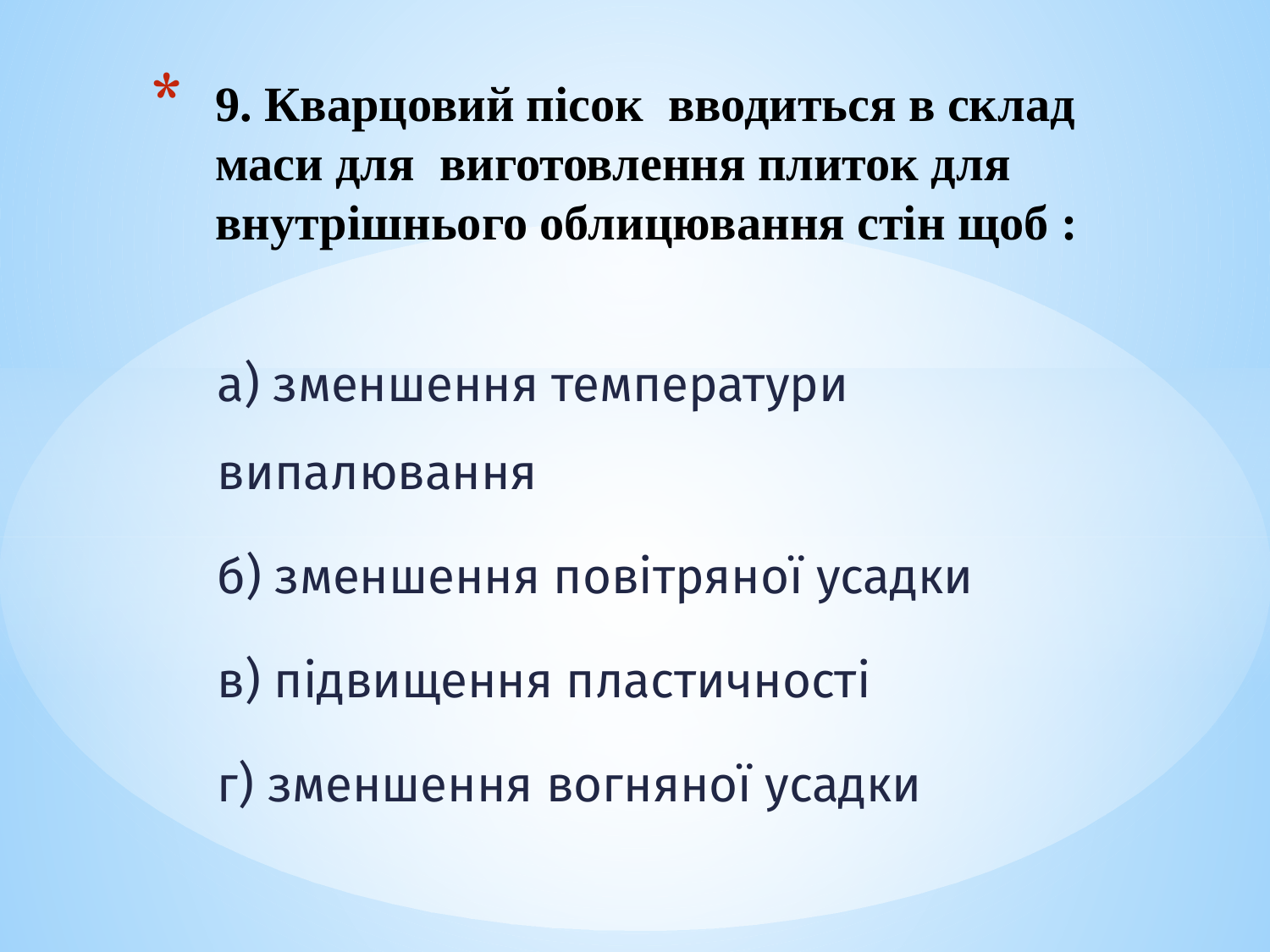

# 9. Кварцовий пісок  вводиться в склад маси для  виготовлення плиток для внутрішнього облицювання стін щоб :
а) зменшення температури випалювання
б) зменшення повітряної усадки
в) підвищення пластичності
г) зменшення вогняної усадки